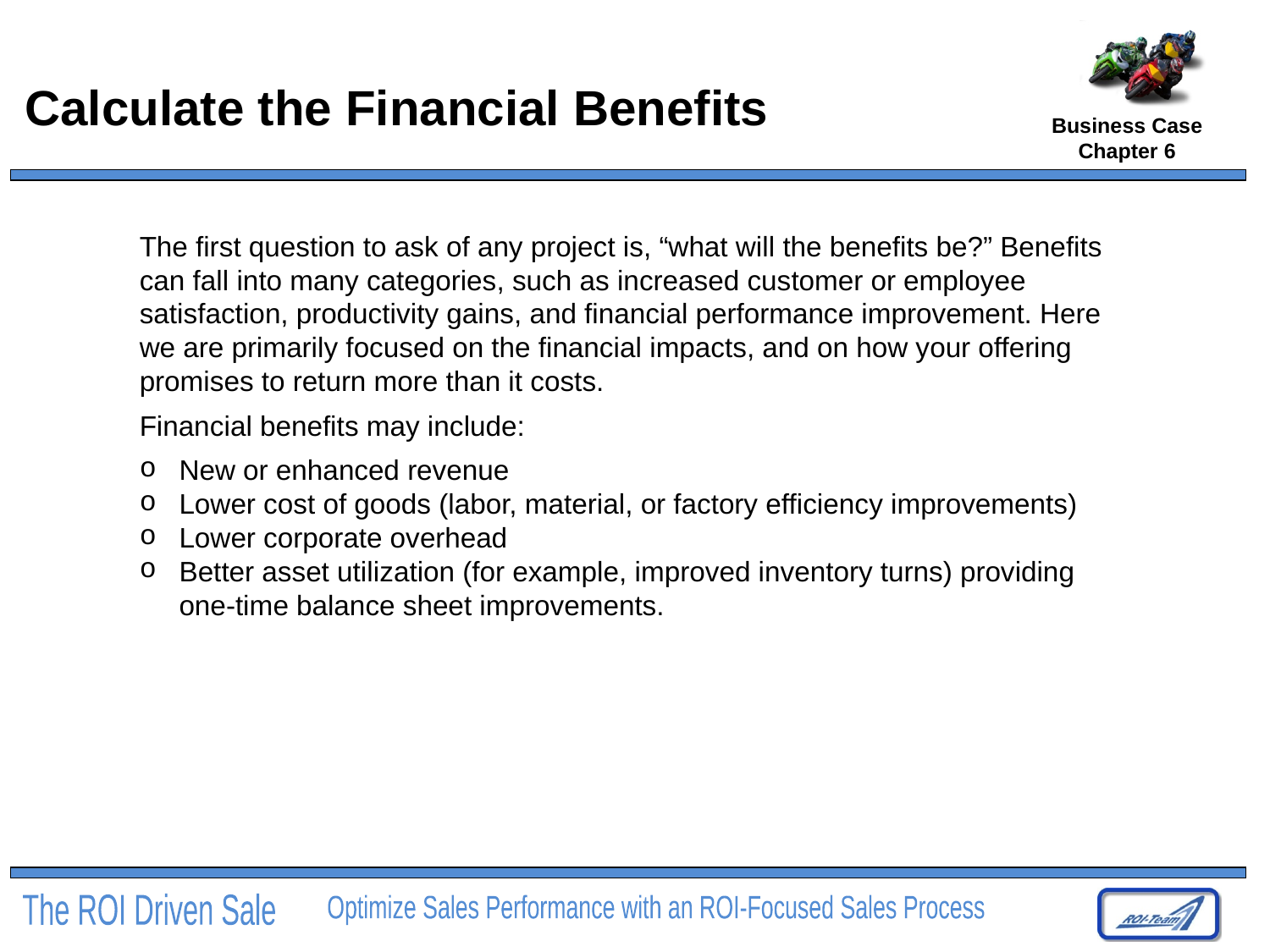

# Calculate the Financial Benefits

Business Case
Chapter 6
The first question to ask of any project is, “what will the benefits be?” Benefits can fall into many categories, such as increased customer or employee satisfaction, productivity gains, and financial performance improvement. Here we are primarily focused on the financial impacts, and on how your offering promises to return more than it costs.
Financial benefits may include:
New or enhanced revenue
Lower cost of goods (labor, material, or factory efficiency improvements)
Lower corporate overhead
Better asset utilization (for example, improved inventory turns) providing one-time balance sheet improvements.